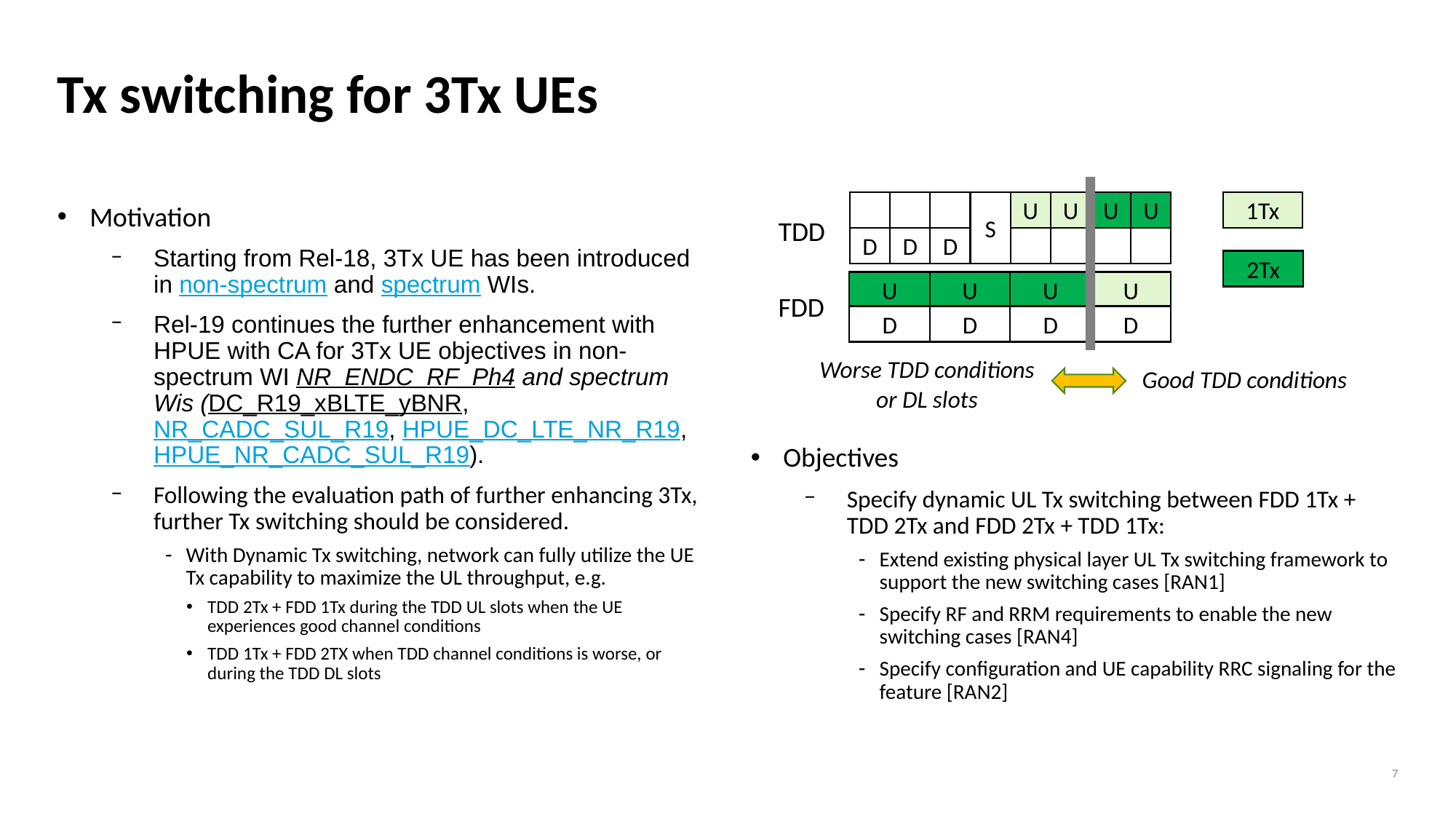

# Tx switching for 3Tx UEs

S
U
U
U
U
1Tx
2Tx
Motivation
Starting from Rel-18, 3Tx UE has been introduced in non-spectrum and spectrum WIs.
Rel-19 continues the further enhancement with HPUE with CA for 3Tx UE objectives in non-spectrum WI NR_ENDC_RF_Ph4 and spectrum Wis (DC_R19_xBLTE_yBNR, NR_CADC_SUL_R19, HPUE_DC_LTE_NR_R19, HPUE_NR_CADC_SUL_R19).
Following the evaluation path of further enhancing 3Tx, further Tx switching should be considered.
With Dynamic Tx switching, network can fully utilize the UE Tx capability to maximize the UL throughput, e.g.
TDD 2Tx + FDD 1Tx during the TDD UL slots when the UE experiences good channel conditions
TDD 1Tx + FDD 2TX when TDD channel conditions is worse, or during the TDD DL slots

TDD
D
D
D

U
U
U
U
FDD
D
D
D
D
Worse TDD conditions or DL slots
Good TDD conditions

Objectives
Specify dynamic UL Tx switching between FDD 1Tx + TDD 2Tx and FDD 2Tx + TDD 1Tx:
Extend existing physical layer UL Tx switching framework to support the new switching cases [RAN1]
Specify RF and RRM requirements to enable the new switching cases [RAN4]
Specify configuration and UE capability RRC signaling for the feature [RAN2]
7